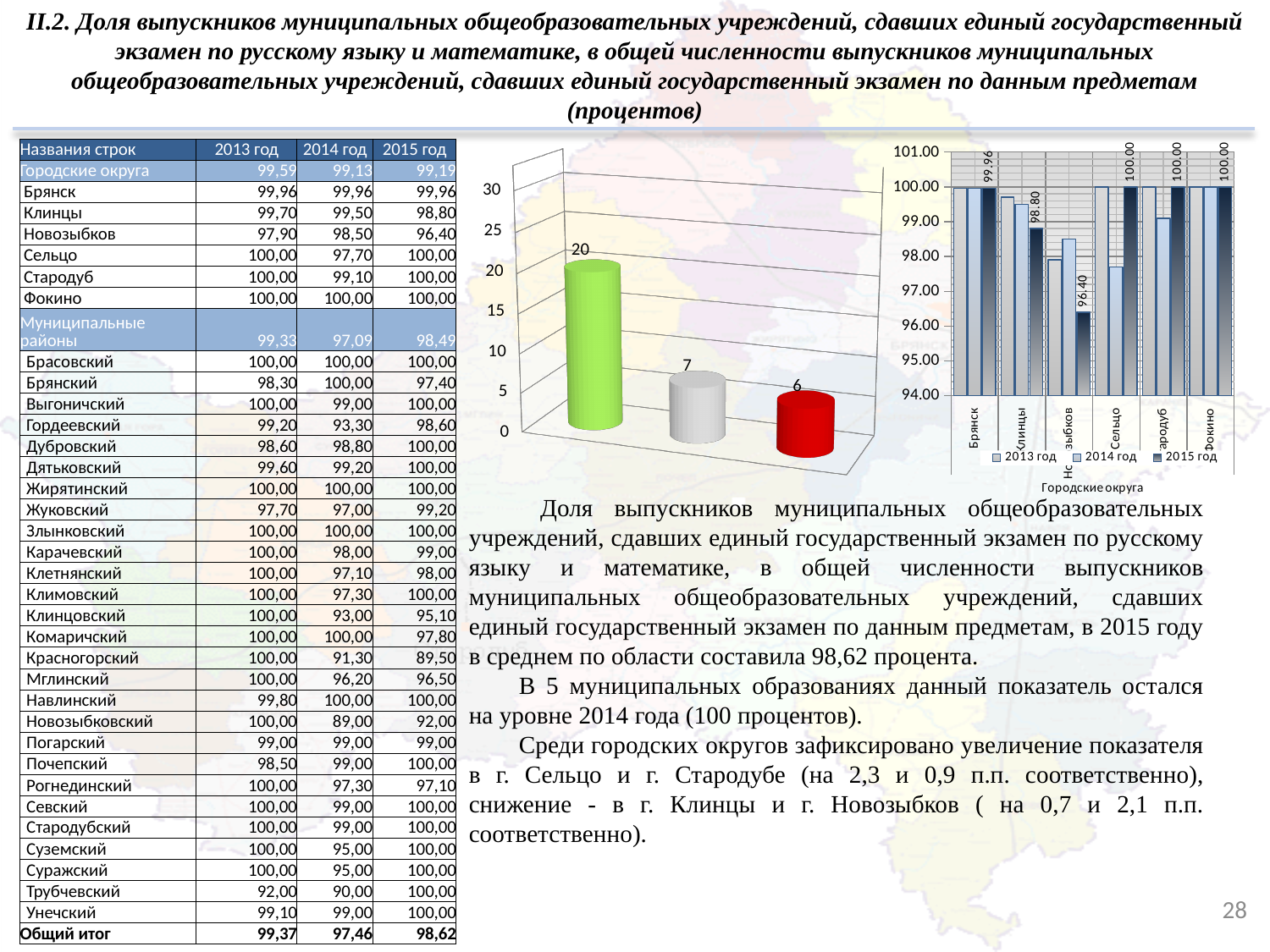

II.2. Доля выпускников муниципальных общеобразовательных учреждений, сдавших единый государственный экзамен по русскому языку и математике, в общей численности выпускников муниципальных общеобразовательных учреждений, сдавших единый государственный экзамен по данным предметам (процентов)
| Названия строк | 2013 год | 2014 год | 2015 год |
| --- | --- | --- | --- |
| Городские округа | 99,59 | 99,13 | 99,19 |
| Брянск | 99,96 | 99,96 | 99,96 |
| Клинцы | 99,70 | 99,50 | 98,80 |
| Новозыбков | 97,90 | 98,50 | 96,40 |
| Сельцо | 100,00 | 97,70 | 100,00 |
| Стародуб | 100,00 | 99,10 | 100,00 |
| Фокино | 100,00 | 100,00 | 100,00 |
| Муниципальные районы | 99,33 | 97,09 | 98,49 |
| Брасовский | 100,00 | 100,00 | 100,00 |
| Брянский | 98,30 | 100,00 | 97,40 |
| Выгоничский | 100,00 | 99,00 | 100,00 |
| Гордеевский | 99,20 | 93,30 | 98,60 |
| Дубровский | 98,60 | 98,80 | 100,00 |
| Дятьковский | 99,60 | 99,20 | 100,00 |
| Жирятинский | 100,00 | 100,00 | 100,00 |
| Жуковский | 97,70 | 97,00 | 99,20 |
| Злынковский | 100,00 | 100,00 | 100,00 |
| Карачевский | 100,00 | 98,00 | 99,00 |
| Клетнянский | 100,00 | 97,10 | 98,00 |
| Климовский | 100,00 | 97,30 | 100,00 |
| Клинцовский | 100,00 | 93,00 | 95,10 |
| Комаричский | 100,00 | 100,00 | 97,80 |
| Красногорский | 100,00 | 91,30 | 89,50 |
| Мглинский | 100,00 | 96,20 | 96,50 |
| Навлинский | 99,80 | 100,00 | 100,00 |
| Новозыбковский | 100,00 | 89,00 | 92,00 |
| Погарский | 99,00 | 99,00 | 99,00 |
| Почепский | 98,50 | 99,00 | 100,00 |
| Рогнединский | 100,00 | 97,30 | 97,10 |
| Севский | 100,00 | 99,00 | 100,00 |
| Стародубский | 100,00 | 99,00 | 100,00 |
| Суземский | 100,00 | 95,00 | 100,00 |
| Суражский | 100,00 | 95,00 | 100,00 |
| Трубчевский | 92,00 | 90,00 | 100,00 |
| Унечский | 99,10 | 99,00 | 100,00 |
| Общий итог | 99,37 | 97,46 | 98,62 |

### Chart

| Category | 2013 год | 2014 год | 2015 год |
|---|---|---|---|
|  Брянск | 99.96000000000002 | 99.96000000000002 | 99.96000000000002 |
|  Клинцы | 99.7 | 99.5 | 98.8 |
|  Новозыбков | 97.9 | 98.5 | 96.4 |
|  Сельцо | 100.0 | 97.7 | 100.0 |
|  Стародуб | 100.0 | 99.1 | 100.0 |
|  Фокино | 100.0 | 100.0 | 100.0 |

[unsupported chart]

 Доля выпускников муниципальных общеобразовательных учреждений, сдавших единый государственный экзамен по русскому языку и математике, в общей численности выпускников муниципальных общеобразовательных учреждений, сдавших единый государственный экзамен по данным предметам, в 2015 году в среднем по области составила 98,62 процента.
В 5 муниципальных образованиях данный показатель остался на уровне 2014 года (100 процентов).
Среди городских округов зафиксировано увеличение показателя в г. Сельцо и г. Стародубе (на 2,3 и 0,9 п.п. соответственно), снижение - в г. Клинцы и г. Новозыбков ( на 0,7 и 2,1 п.п. соответственно).
28